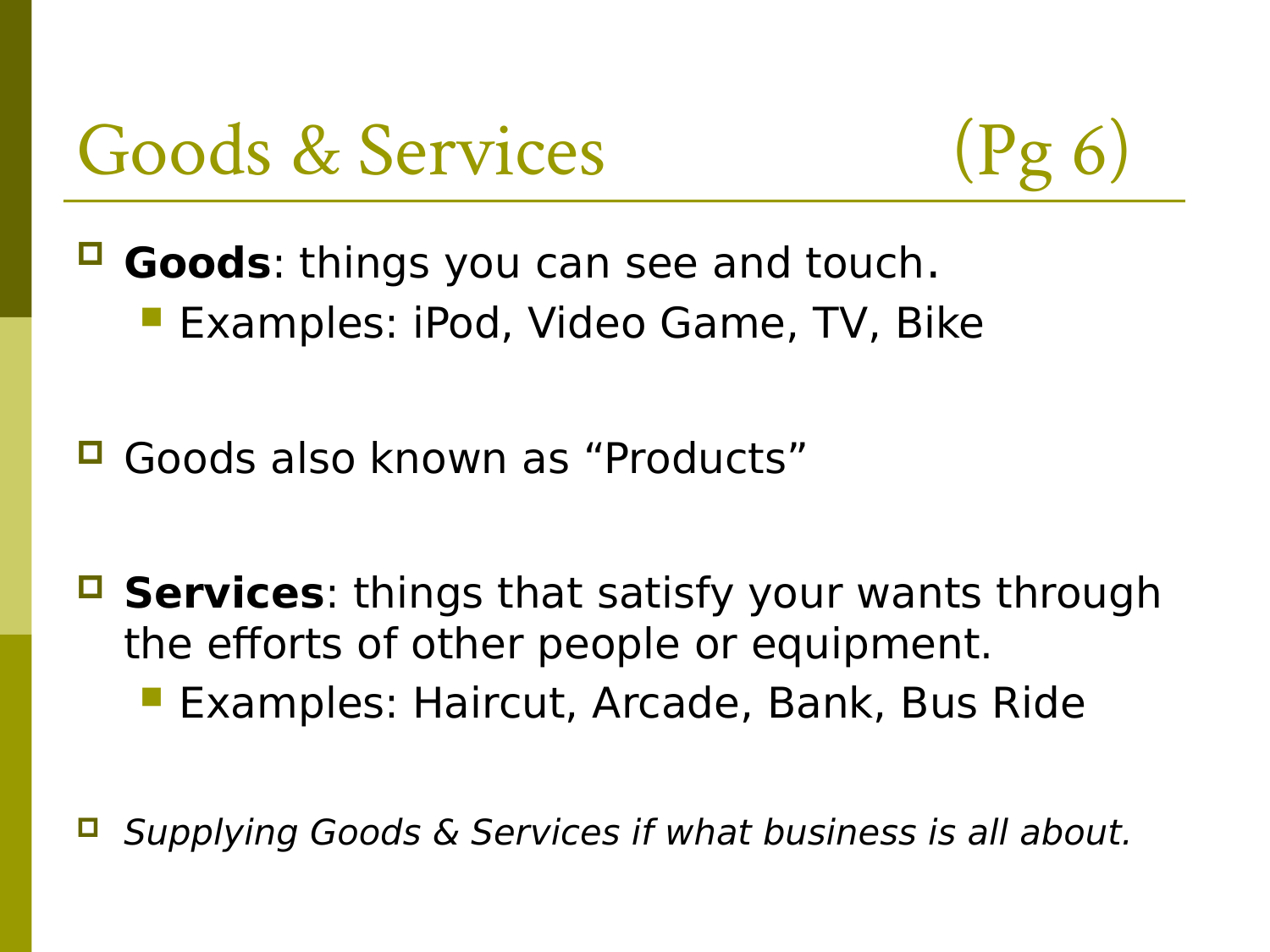

# Goods & Services                    (Pg 6)
Goods: things you can see and touch.
Examples: iPod, Video Game, TV, Bike

Goods also known as “Products”

Services: things that satisfy your wants through the efforts of other people or equipment.
Examples: Haircut, Arcade, Bank, Bus Ride

Supplying Goods & Services if what business is all about.